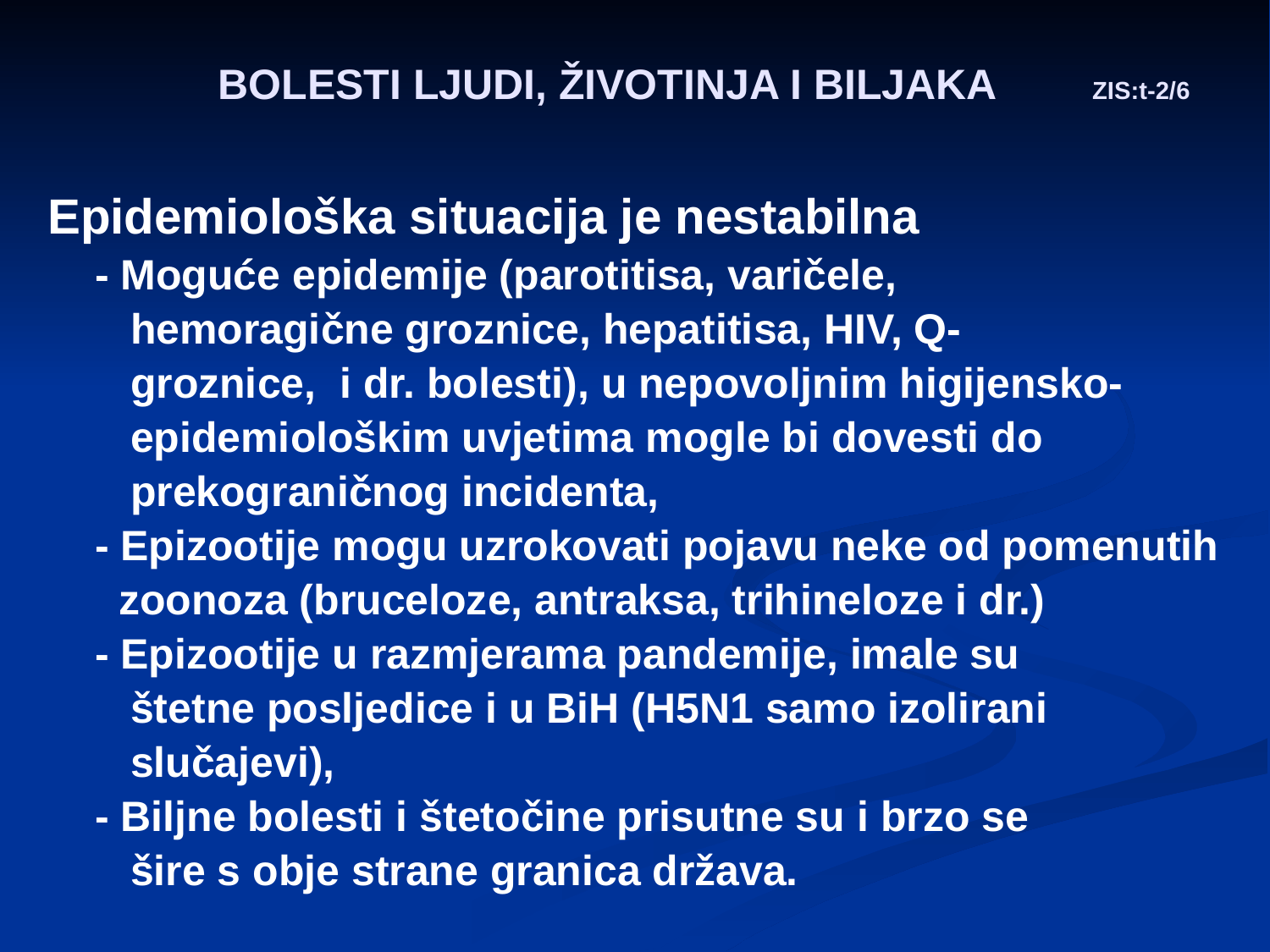

# BOLESTI LJUDI, ŽIVOTINJA I BILJAKA        ZIS:t-2/6

Epidemiološka situacija je nestabilna
    - Moguće epidemije (parotitisa, varičele,
       hemoragične groznice, hepatitisa, HIV, Q-
       groznice,  i dr. bolesti), u nepovoljnim higijensko-
       epidemiološkim uvjetima mogle bi dovesti do
       prekograničnog incidenta,
    - Epizootije mogu uzrokovati pojavu neke od pomenutih
      zoonoza (bruceloze, antraksa, trihineloze i dr.)
    - Epizootije u razmjerama pandemije, imale su
       štetne posljedice i u BiH (H5N1 samo izolirani
       slučajevi),
    - Biljne bolesti i štetočine prisutne su i brzo se
       šire s obje strane granica država.